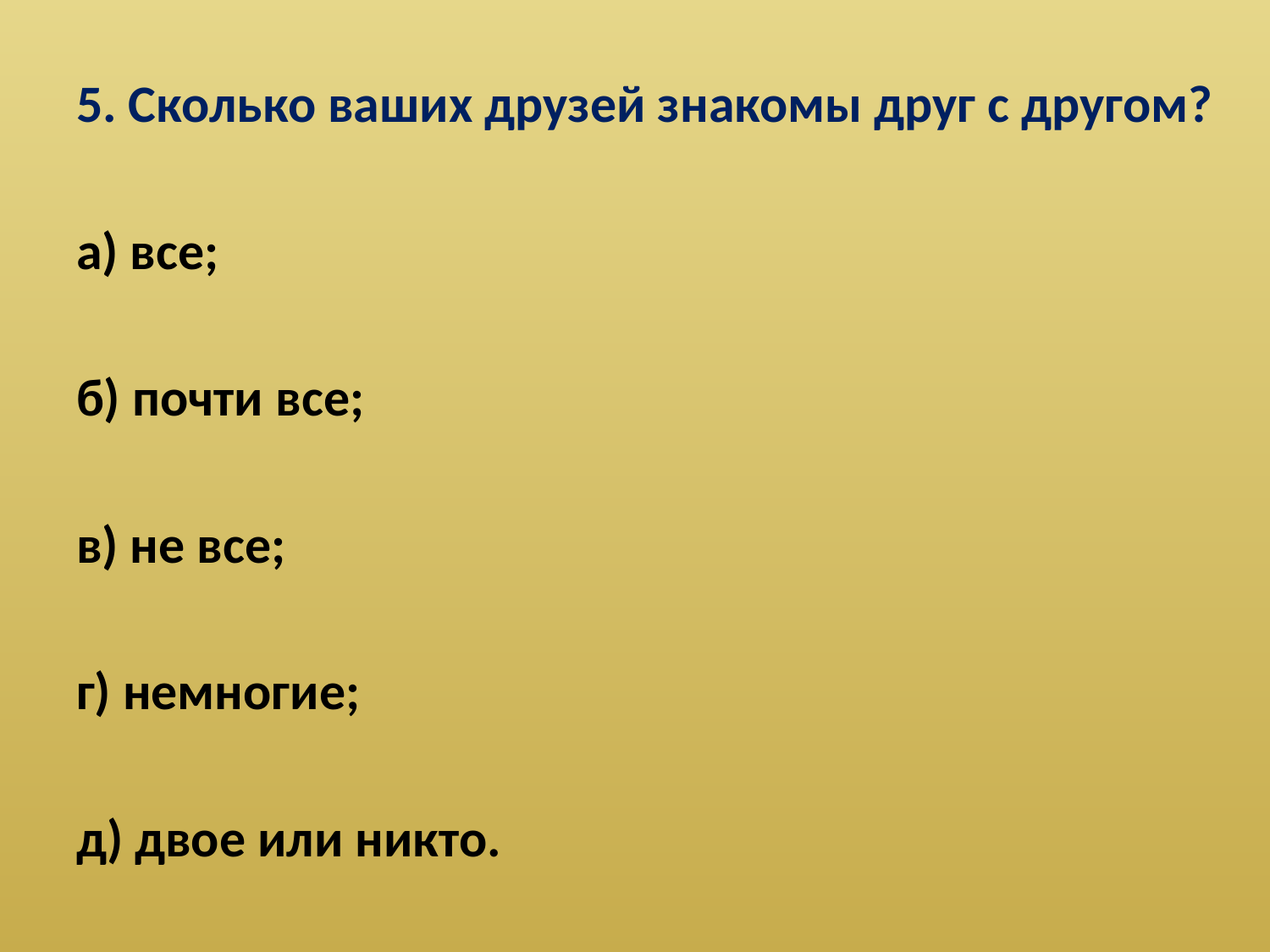

5. Сколько ваших друзей знакомы друг с другом?

а) все;

б) почти все;

в) не все;

г) немногие;

д) двое или никто.